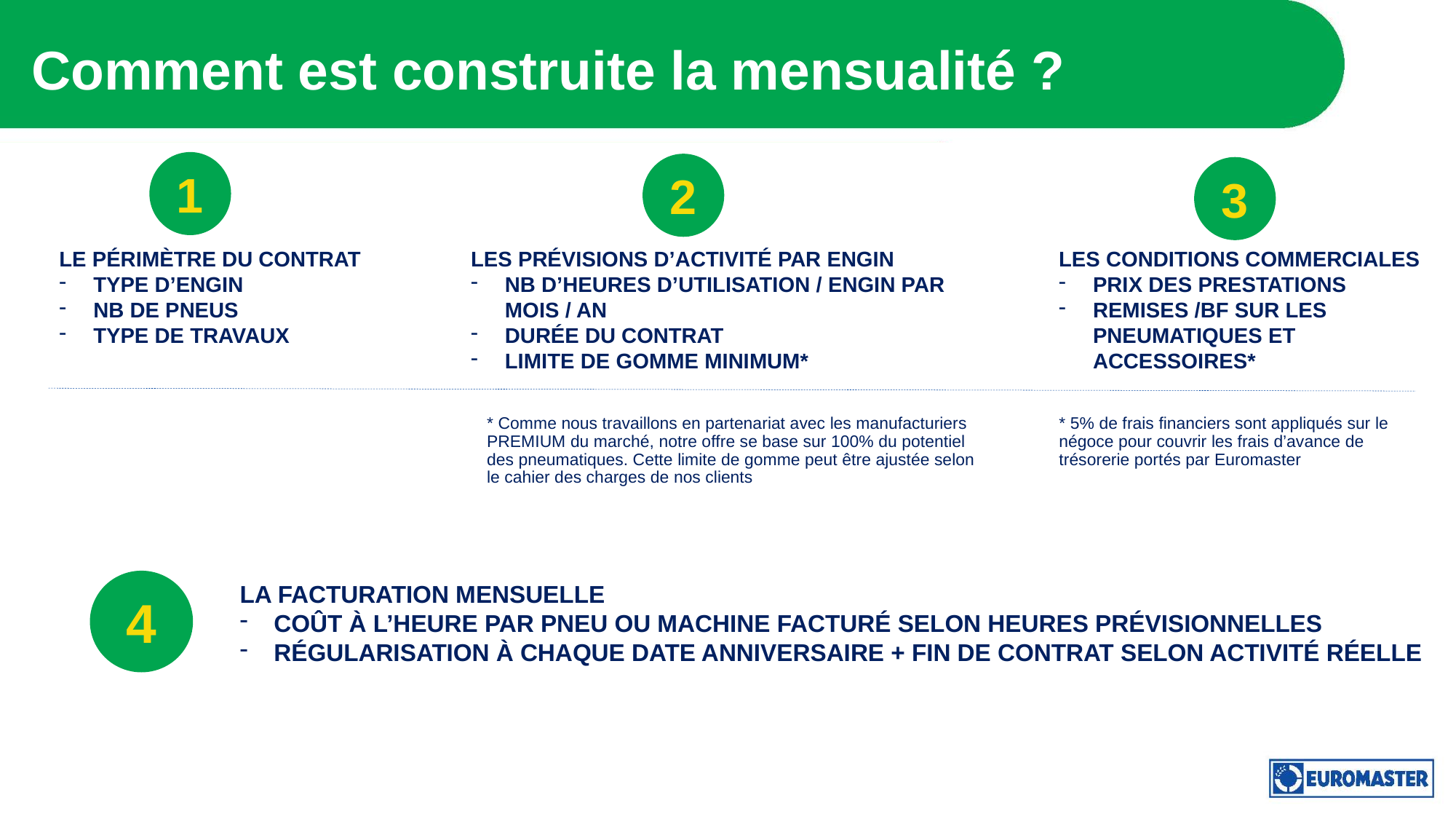

# Comment est construite la mensualité ?
1
2
3
LES CONDITIONS COMMERCIALES
PRIX DES PRESTATIONS
REMISES /BF sur les pneumatiques et accessoires*
LE périmètre du contrat
Type d’engin
Nb de pneus
Type de travaux
Les prévisions d’activité par engin
Nb d’heures d’utilisation / engin par mois / an
Durée du contrat
Limite de gomme minimum*
* Comme nous travaillons en partenariat avec les manufacturiers PREMIUM du marché, notre offre se base sur 100% du potentiel des pneumatiques. Cette limite de gomme peut être ajustée selon le cahier des charges de nos clients
* 5% de frais financiers sont appliqués sur le négoce pour couvrir les frais d’avance de trésorerie portés par Euromaster
4
La facturation mensuelle
Coût à l’heure par pneu ou machine facturé selon heures prévisionnelles
Régularisation à chaque date anniversaire + fin de contrat selon activité réelle